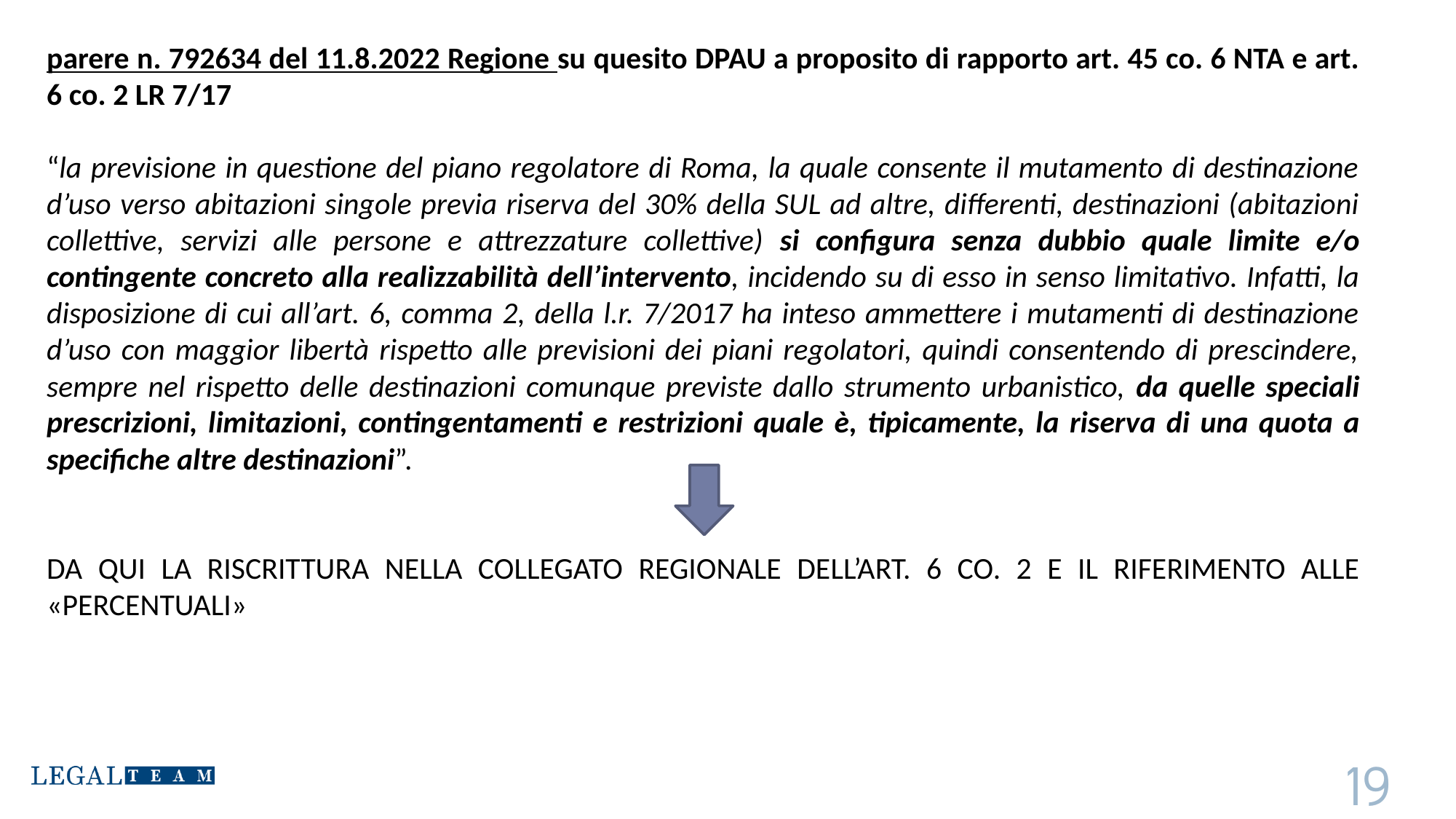

parere n. 792634 del 11.8.2022 Regione su quesito DPAU a proposito di rapporto art. 45 co. 6 NTA e art. 6 co. 2 LR 7/17

“la previsione in questione del piano regolatore di Roma, la quale consente il mutamento di destinazione d’uso verso abitazioni singole previa riserva del 30% della SUL ad altre, differenti, destinazioni (abitazioni collettive, servizi alle persone e attrezzature collettive) si configura senza dubbio quale limite e/o contingente concreto alla realizzabilità dell’intervento, incidendo su di esso in senso limitativo. Infatti, la disposizione di cui all’art. 6, comma 2, della l.r. 7/2017 ha inteso ammettere i mutamenti di destinazione d’uso con maggior libertà rispetto alle previsioni dei piani regolatori, quindi consentendo di prescindere, sempre nel rispetto delle destinazioni comunque previste dallo strumento urbanistico, da quelle speciali prescrizioni, limitazioni, contingentamenti e restrizioni quale è, tipicamente, la riserva di una quota a specifiche altre destinazioni”.

DA QUI LA RISCRITTURA NELLA COLLEGATO REGIONALE DELL’ART. 6 CO. 2 E IL RIFERIMENTO ALLE «PERCENTUALI»

19